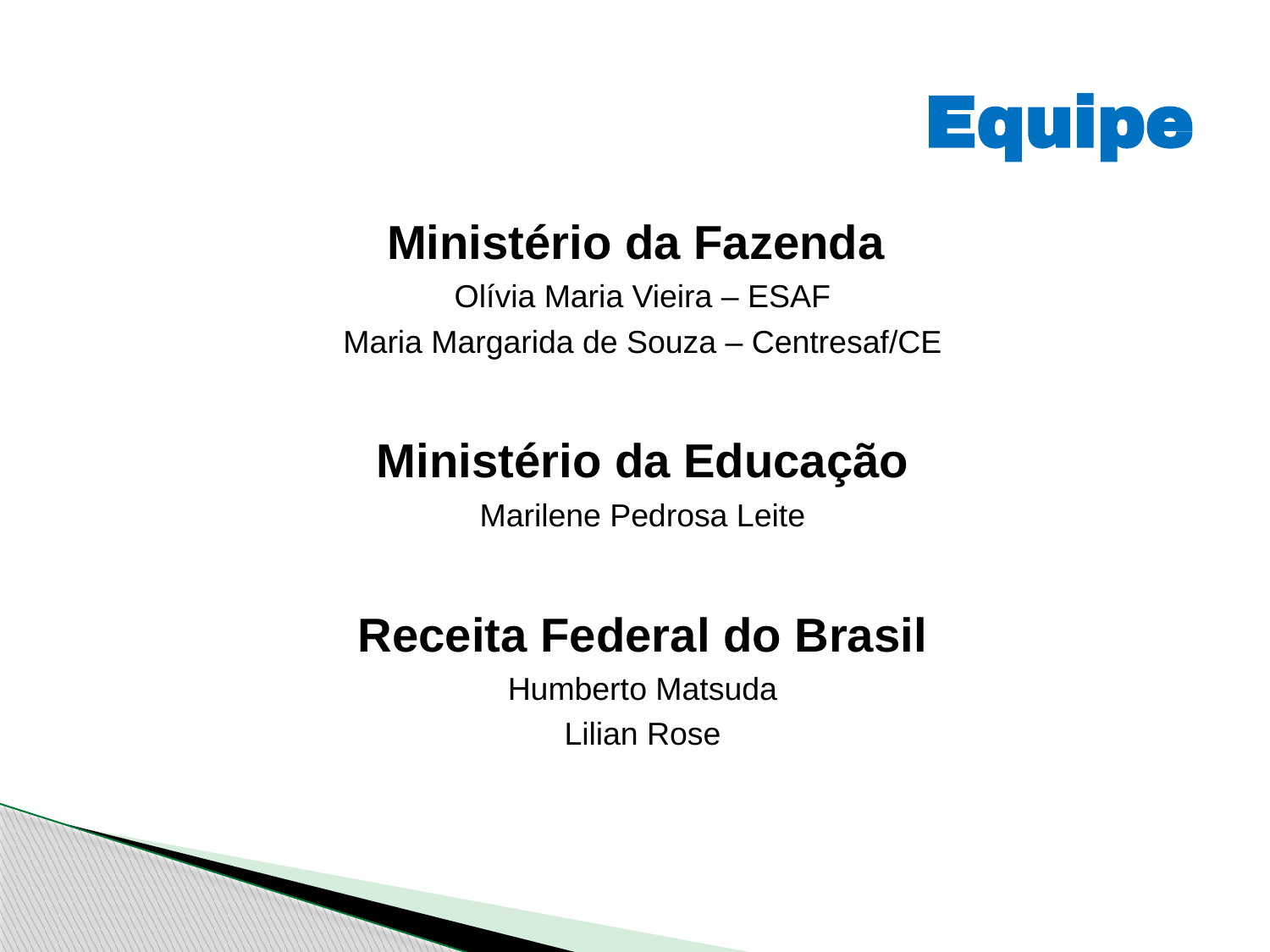

# Equipe
Ministério da Fazenda
Olívia Maria Vieira – ESAF
Maria Margarida de Souza – Centresaf/CE

Ministério da Educação
Marilene Pedrosa Leite

Receita Federal do Brasil
Humberto Matsuda
Lilian Rose